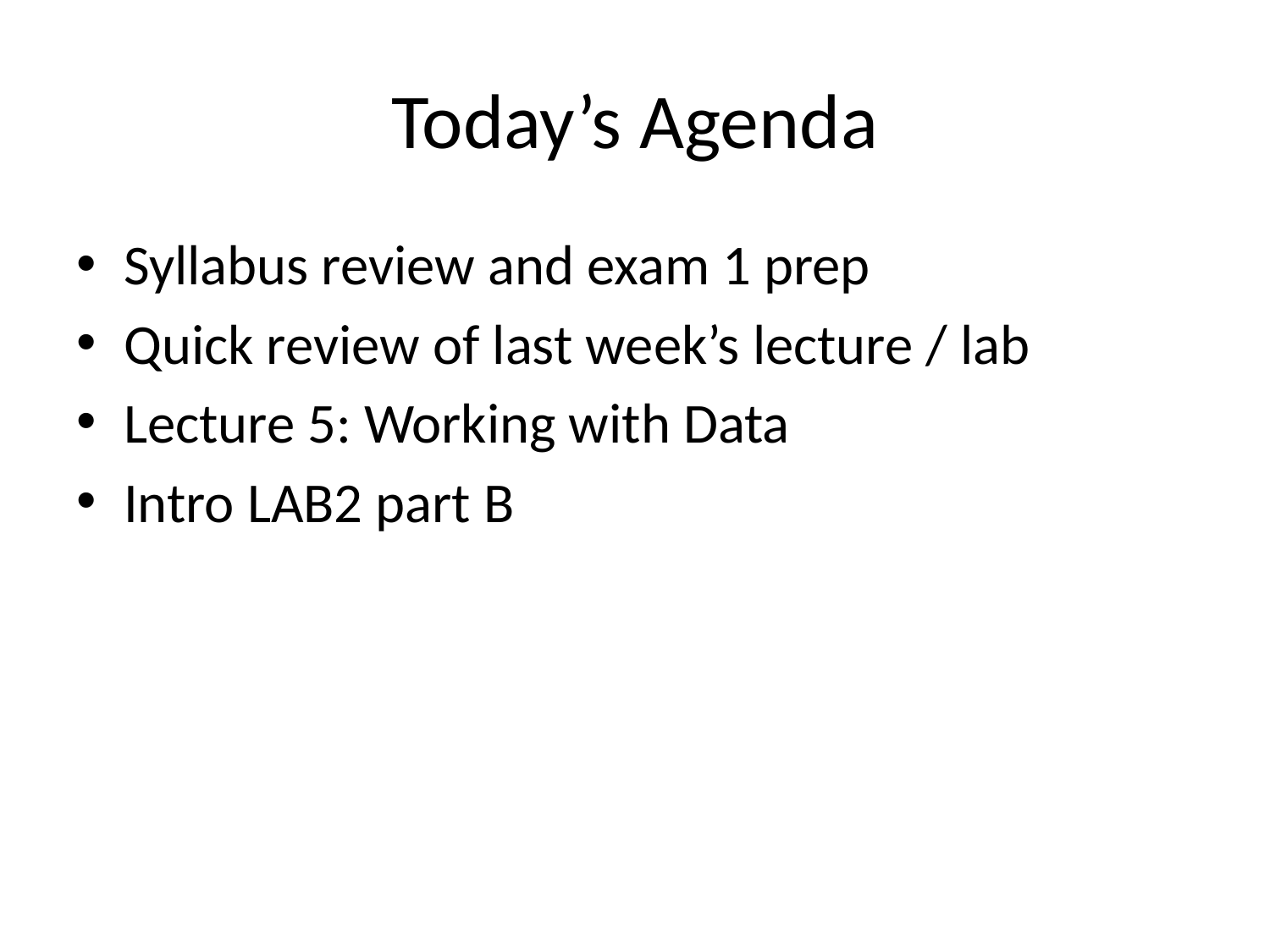

# Today’s Agenda
Syllabus review and exam 1 prep
Quick review of last week’s lecture / lab
Lecture 5: Working with Data
Intro LAB2 part B